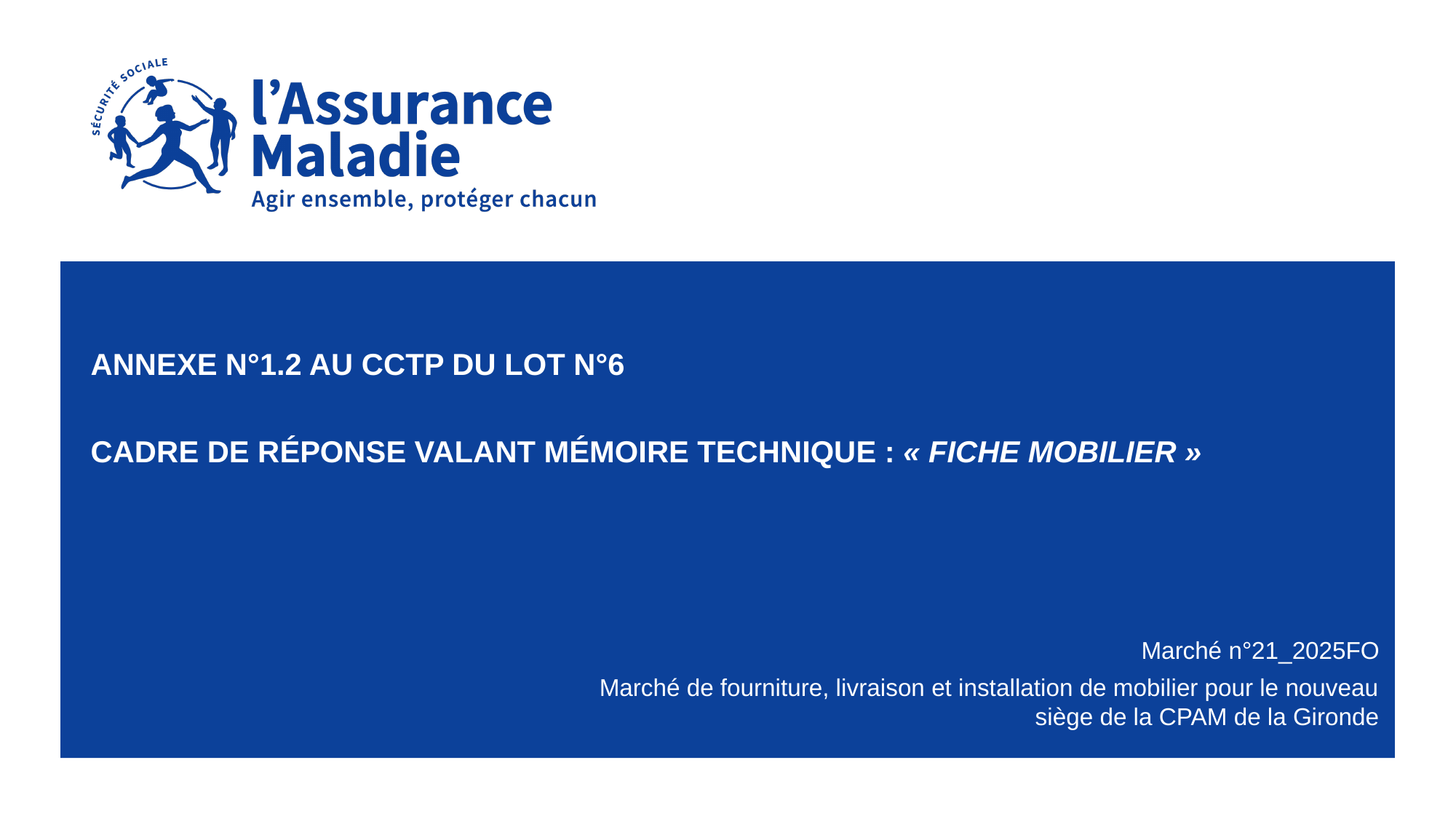

# Annexe N°1.2 au CCTP du Lot n°6 Cadre de réponse valant mémoire technique : « Fiche mobilier »
Marché n°21_2025FO

Marché de fourniture, livraison et installation de mobilier pour le nouveau siège de la CPAM de la Gironde